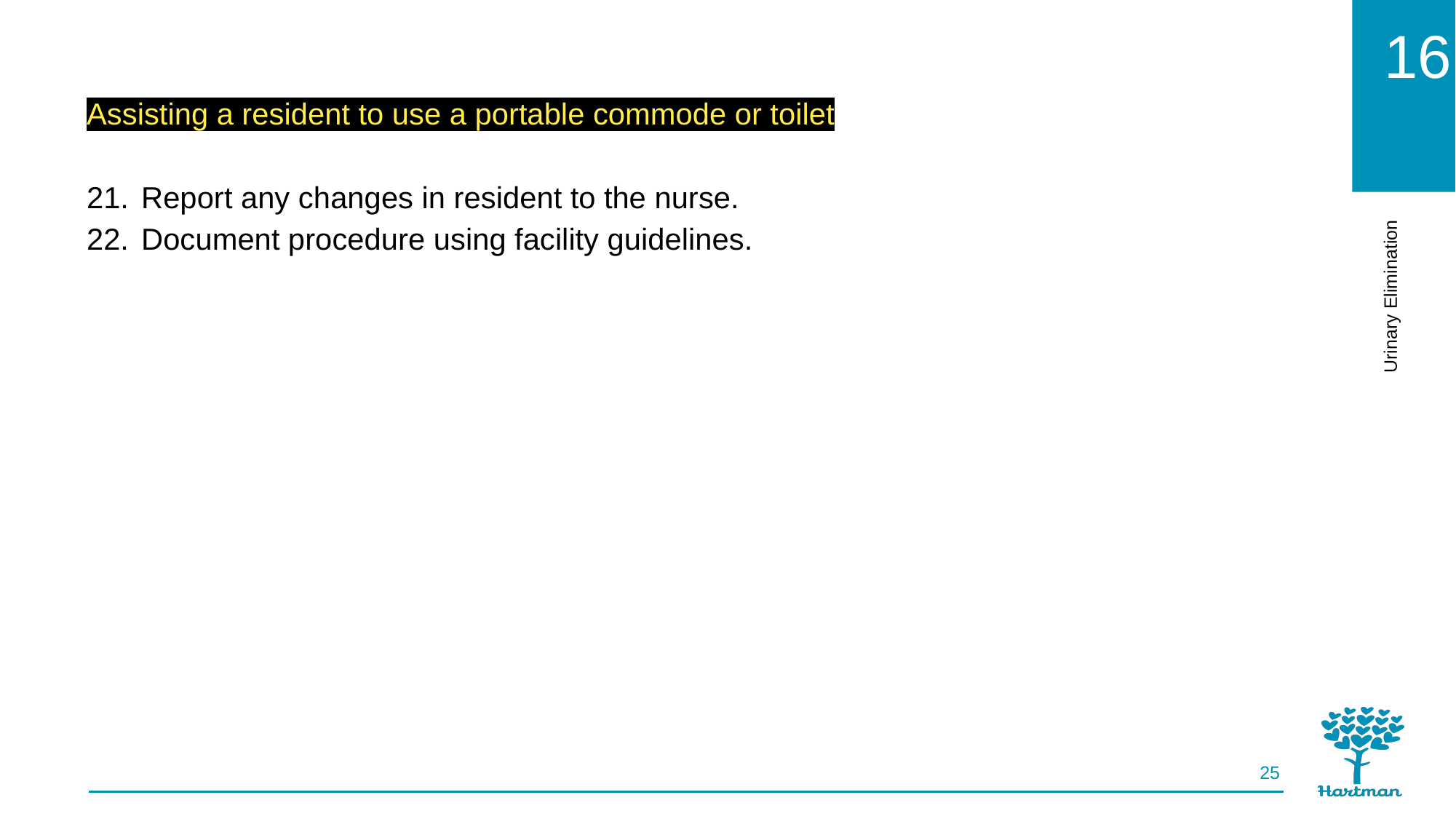

Assisting a resident to use a portable commode or toilet

Report any changes in resident to the nurse.
Document procedure using facility guidelines.

25